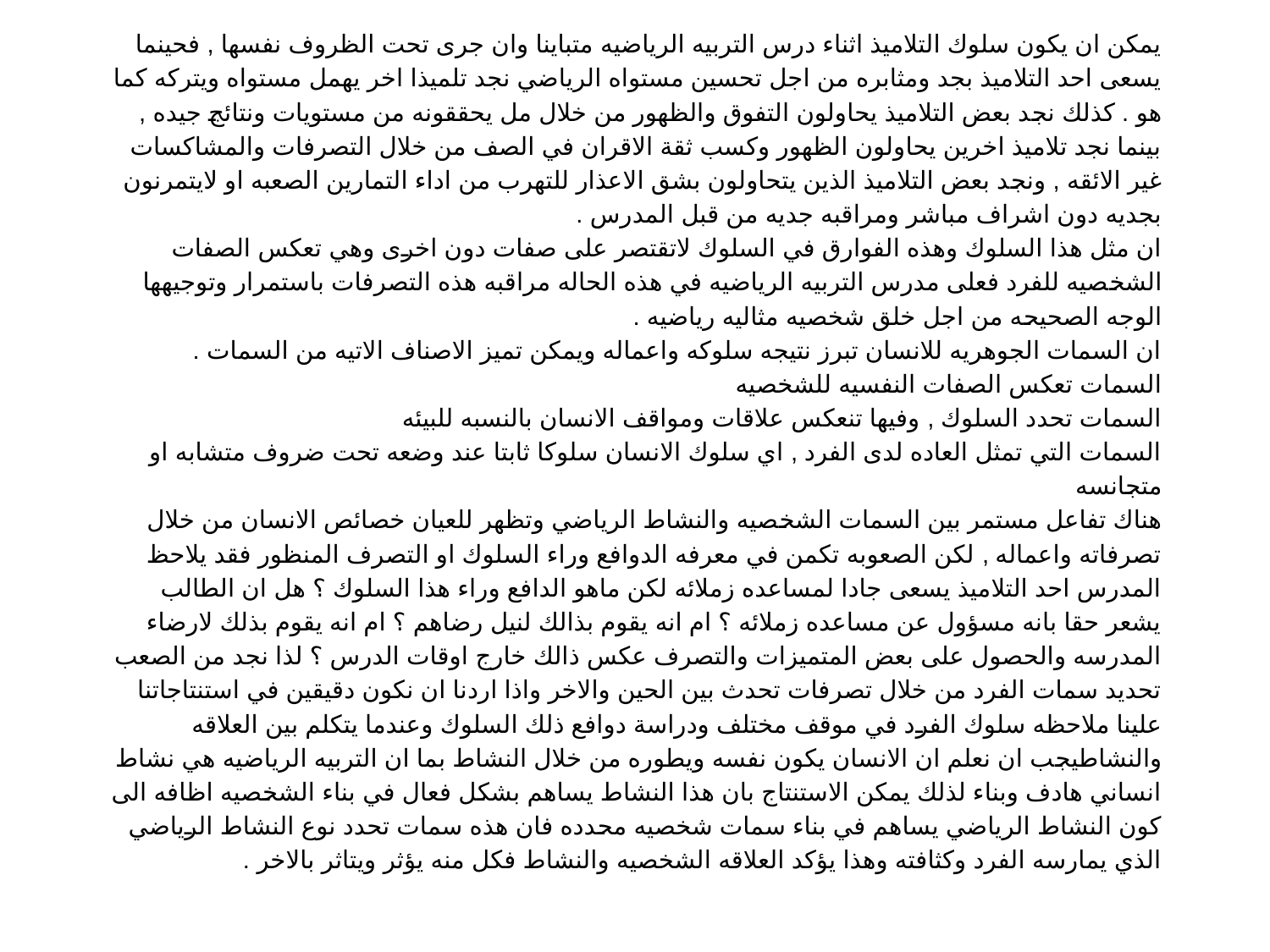

# العلاقه بين الشخصية والنشاط   يمكن ان يكون سلوك التلاميذ اثناء درس التربيه الرياضيه متباينا وان جرى تحت الظروف نفسها , فحينما يسعى احد التلاميذ بجد ومثابره من اجل تحسين مستواه الرياضي نجد تلميذا اخر يهمل مستواه ويتركه كما هو . كذلك نجد بعض التلاميذ يحاولون التفوق والظهور من خلال مل يحققونه من مستويات ونتائج جيده , بينما نجد تلاميذ اخرين يحاولون الظهور وكسب ثقة الاقران في الصف من خلال التصرفات والمشاكسات غير الائقه , ونجد بعض التلاميذ الذين يتحاولون بشق الاعذار للتهرب من اداء التمارين الصعبه او لايتمرنون بجديه دون اشراف مباشر ومراقبه جديه من قبل المدرس . ان مثل هذا السلوك وهذه الفوارق في السلوك لاتقتصر على صفات دون اخرى وهي تعكس الصفات الشخصيه للفرد فعلى مدرس التربيه الرياضيه في هذه الحاله مراقبه هذه التصرفات باستمرار وتوجيهها الوجه الصحيحه من اجل خلق شخصيه مثاليه رياضيه . ان السمات الجوهريه للانسان تبرز نتيجه سلوكه واعماله ويمكن تميز الاصناف الاتيه من السمات . السمات تعكس الصفات النفسيه للشخصيه السمات تحدد السلوك , وفيها تنعكس علاقات ومواقف الانسان بالنسبه للبيئه السمات التي تمثل العاده لدى الفرد , اي سلوك الانسان سلوكا ثابتا عند وضعه تحت ضروف متشابه او متجانسه هناك تفاعل مستمر بين السمات الشخصيه والنشاط الرياضي وتظهر للعيان خصائص الانسان من خلال تصرفاته واعماله , لكن الصعوبه تكمن في معرفه الدوافع وراء السلوك او التصرف المنظور فقد يلاحظ المدرس احد التلاميذ يسعى جادا لمساعده زملائه لكن ماهو الدافع وراء هذا السلوك ؟ هل ان الطالب يشعر حقا بانه مسؤول عن مساعده زملائه ؟ ام انه يقوم بذالك لنيل رضاهم ؟ ام انه يقوم بذلك لارضاء المدرسه والحصول على بعض المتميزات والتصرف عكس ذالك خارج اوقات الدرس ؟ لذا نجد من الصعب تحديد سمات الفرد من خلال تصرفات تحدث بين الحين والاخر واذا اردنا ان نكون دقيقين في استنتاجاتنا علينا ملاحظه سلوك الفرد في موقف مختلف ودراسة دوافع ذلك السلوك وعندما يتكلم بين العلاقه والنشاطيجب ان نعلم ان الانسان يكون نفسه ويطوره من خلال النشاط بما ان التربيه الرياضيه هي نشاط انساني هادف وبناء لذلك يمكن الاستنتاج بان هذا النشاط يساهم بشكل فعال في بناء الشخصيه اظافه الى كون النشاط الرياضي يساهم في بناء سمات شخصيه محدده فان هذه سمات تحدد نوع النشاط الرياضي الذي يمارسه الفرد وكثافته وهذا يؤكد العلاقه الشخصيه والنشاط فكل منه يؤثر ويتاثر بالاخر .